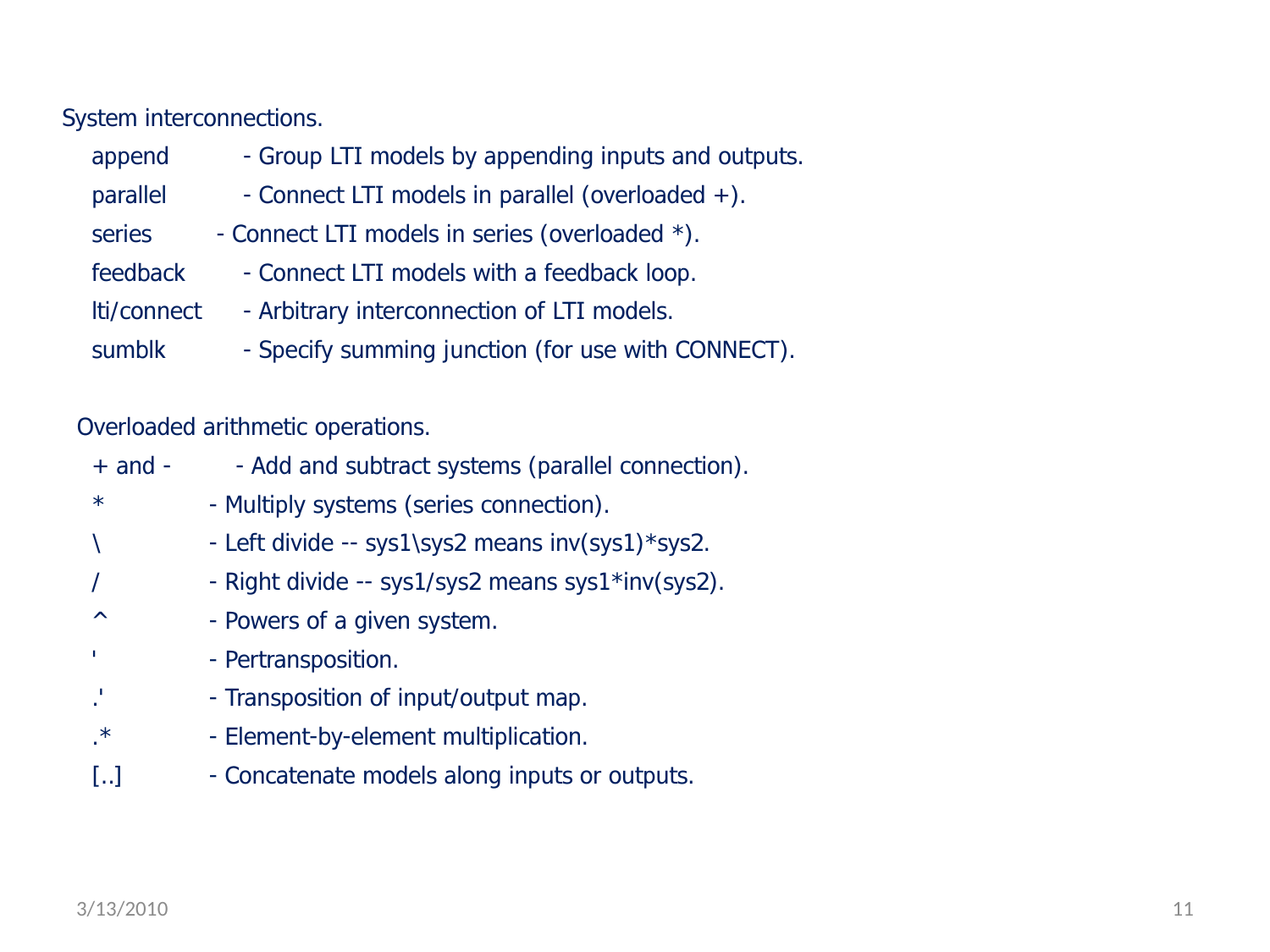

System interconnections.
    append        	 - Group LTI models by appending inputs and outputs.
    parallel      	 - Connect LTI models in parallel (overloaded +).
    series       	 - Connect LTI models in series (overloaded *).
    feedback      	 - Connect LTI models with a feedback loop.
    lti/connect   	 - Arbitrary interconnection of LTI models.
    sumblk         	 - Specify summing junction (for use with CONNECT).

  Overloaded arithmetic operations.
    + and -       	- Add and subtract systems (parallel connection).
    *             	- Multiply systems (series connection).
    \              	- Left divide -- sys1\sys2 means inv(sys1)*sys2.
    /             	- Right divide -- sys1/sys2 means sys1*inv(sys2).
    ^             	- Powers of a given system.
    '             	- Pertransposition.
    .'             	- Transposition of input/output map.
    .*            	- Element-by-element multiplication.
    [..]          	- Concatenate models along inputs or outputs.

3/13/2010
11